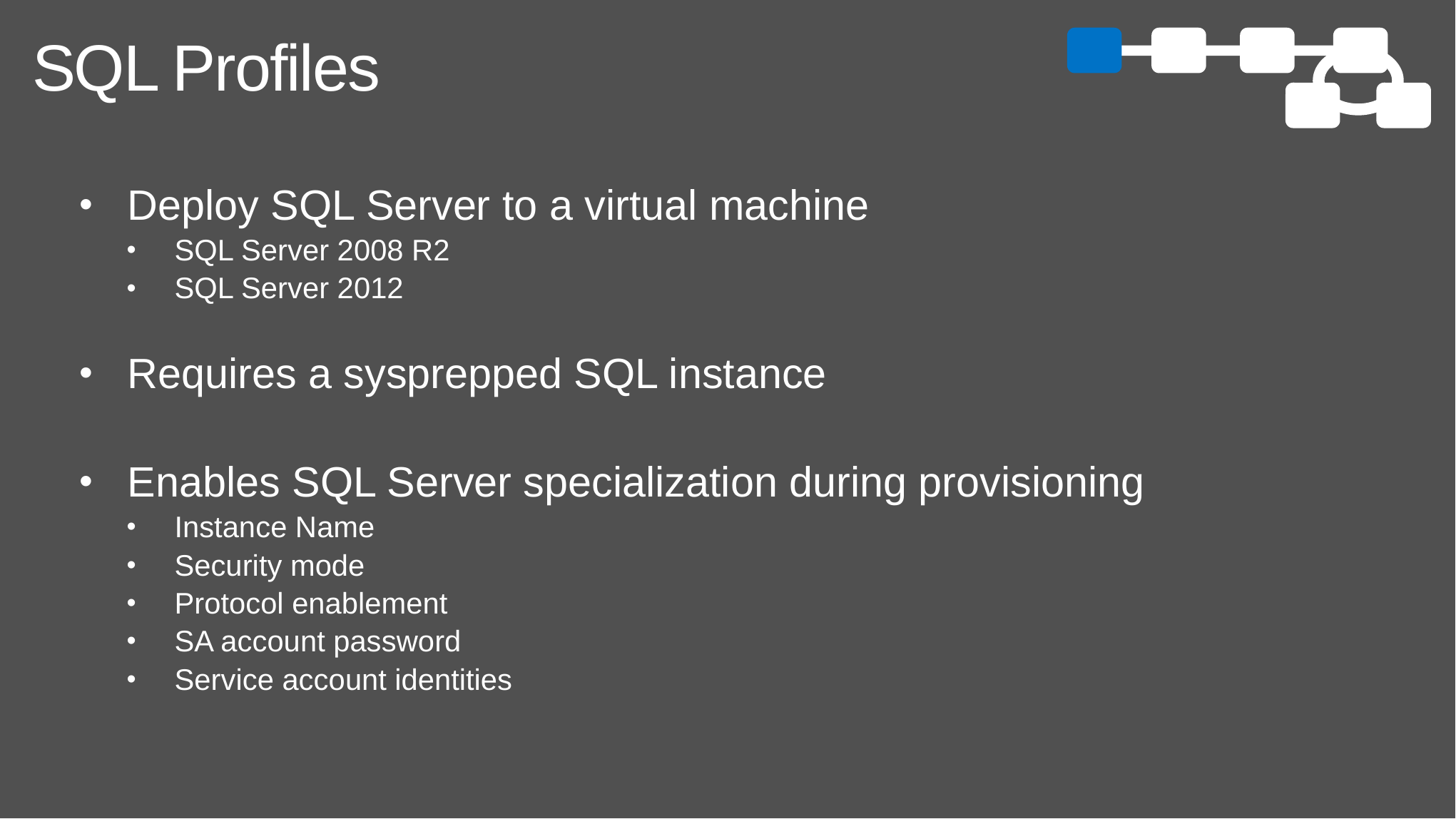

# SQL Profiles
Deploy SQL Server to a virtual machine
SQL Server 2008 R2
SQL Server 2012

Requires a sysprepped SQL instance

Enables SQL Server specialization during provisioning
Instance Name
Security mode
Protocol enablement
SA account password
Service account identities